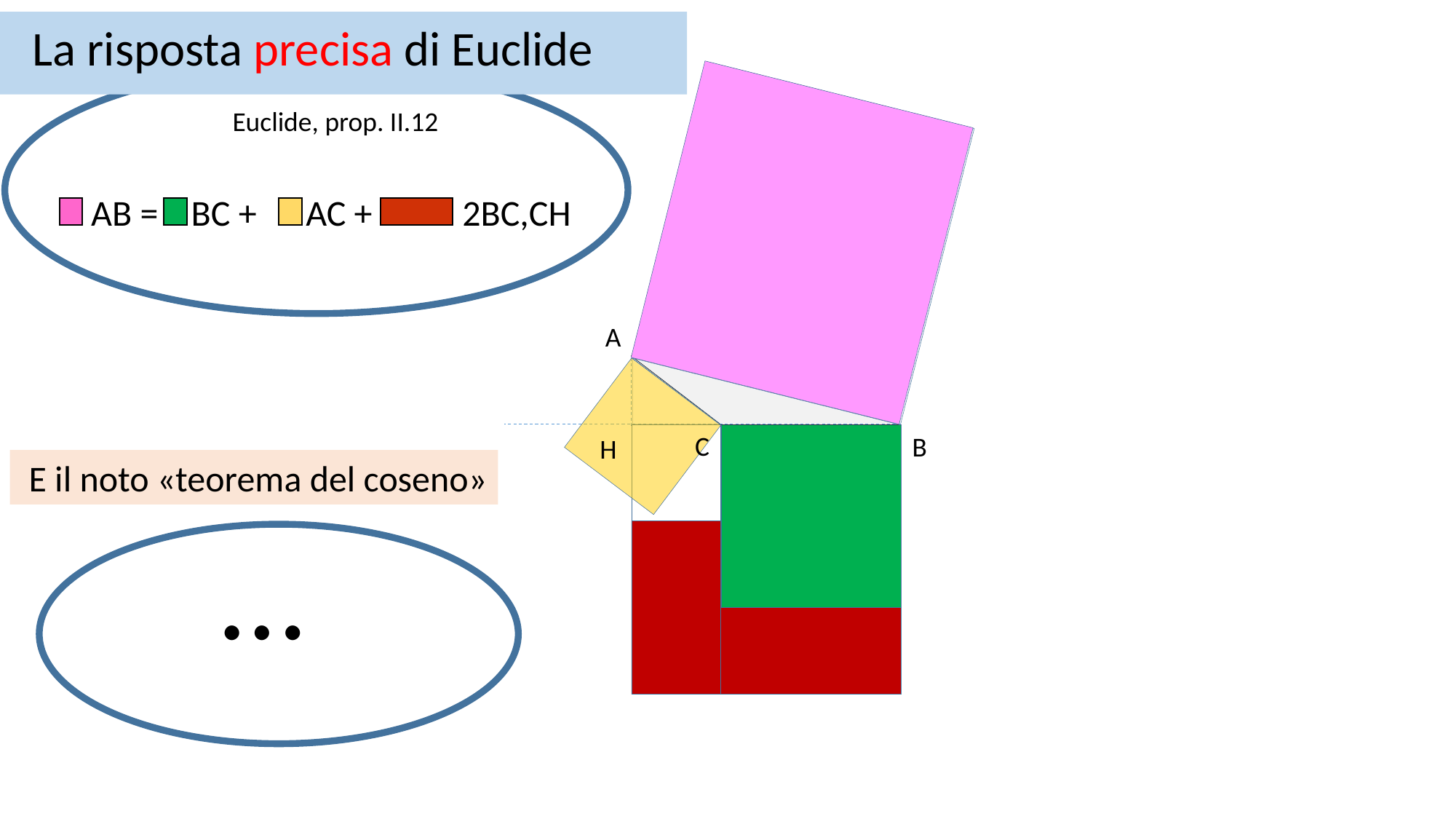

La risposta precisa di Euclide
e

Euclide, prop. II.12
 AB =    BC +      AC +           2BC,CH

A

C
B

H
 E il noto «teorema del coseno»
…